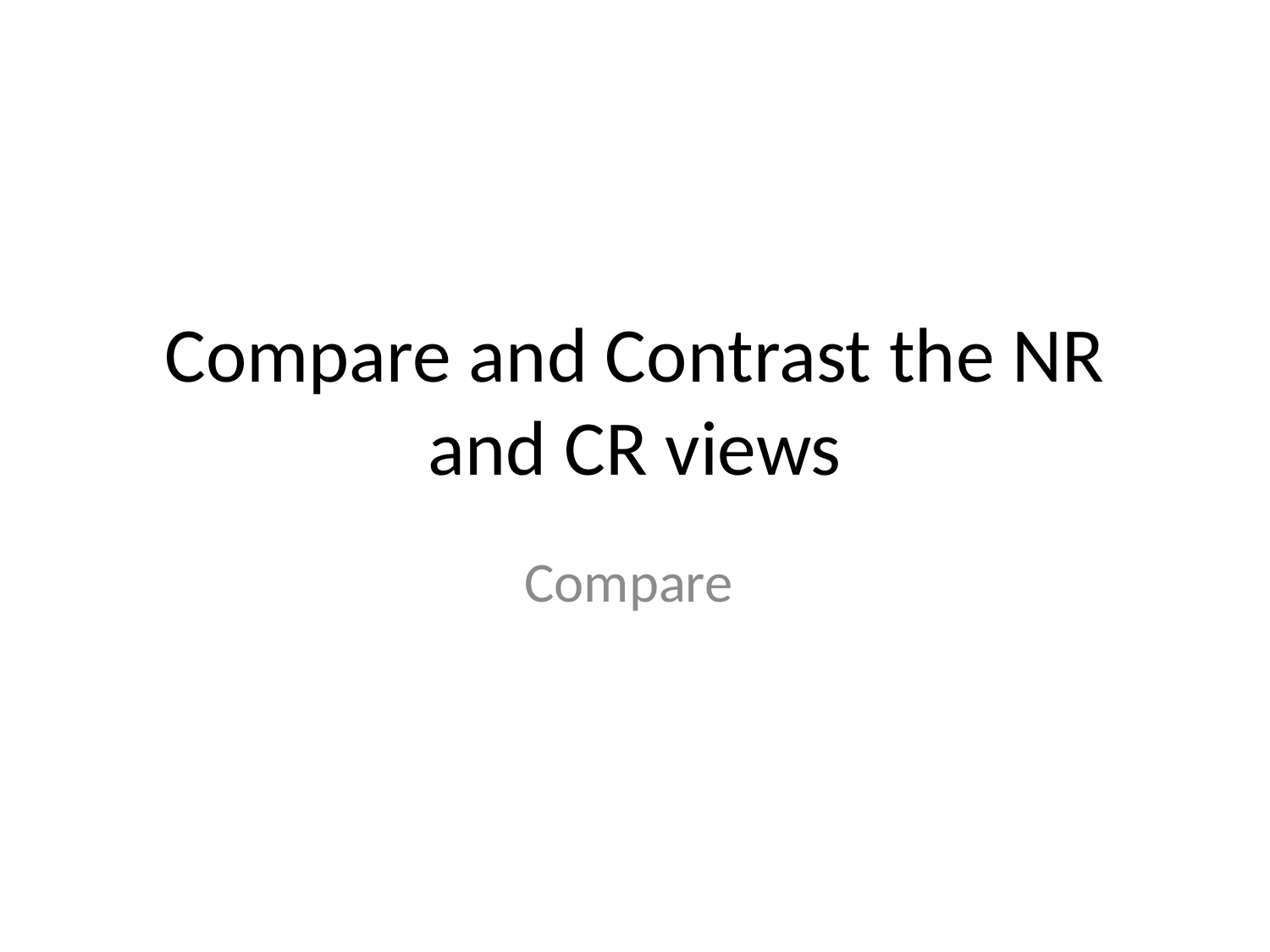

# Compare and Contrast the NR and CR views
Compare